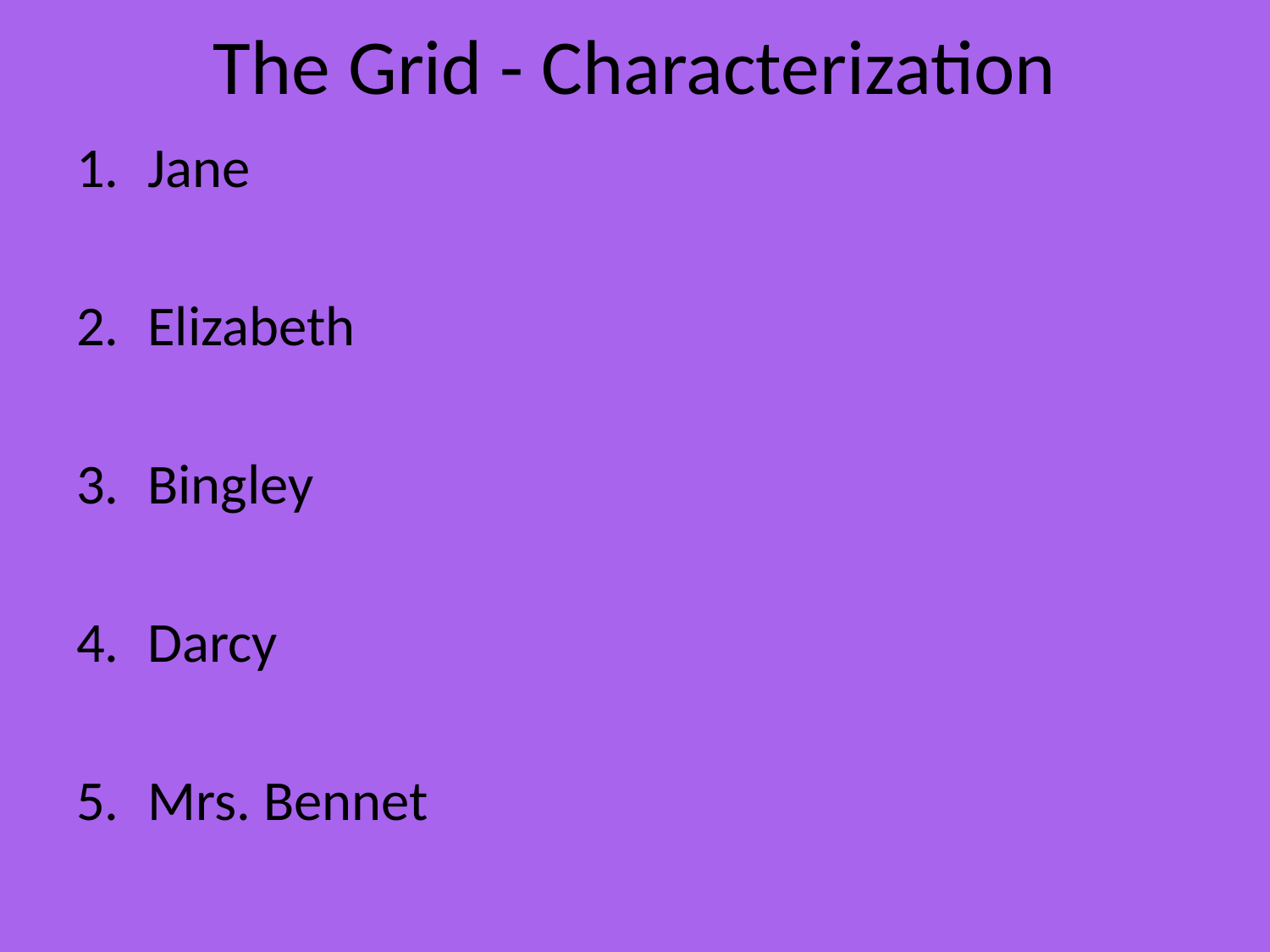

# The Grid - Characterization
Jane

Elizabeth

Bingley

Darcy

Mrs. Bennet